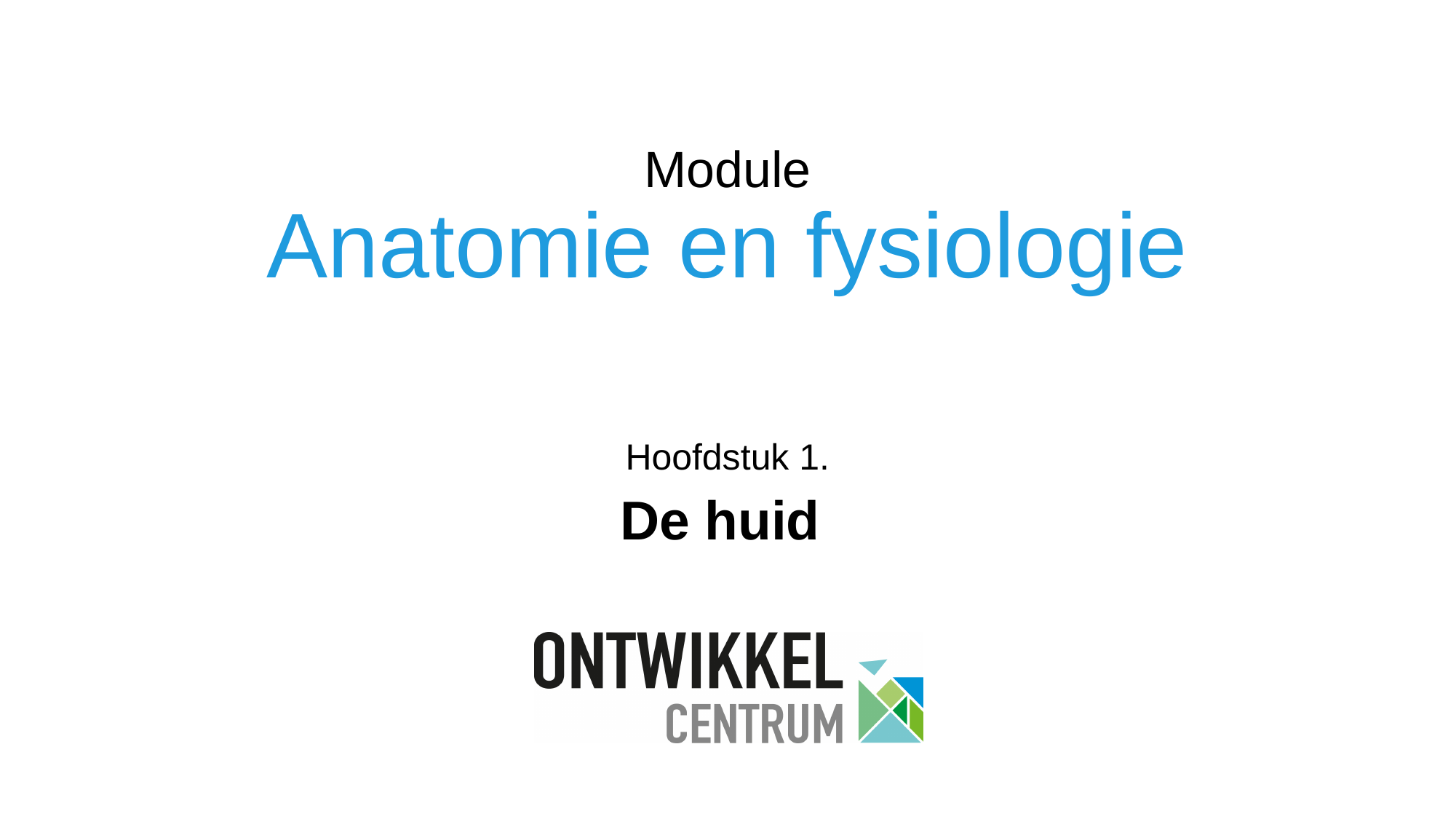

# Module Anatomie en fysiologie

Hoofdstuk 1.
De huid